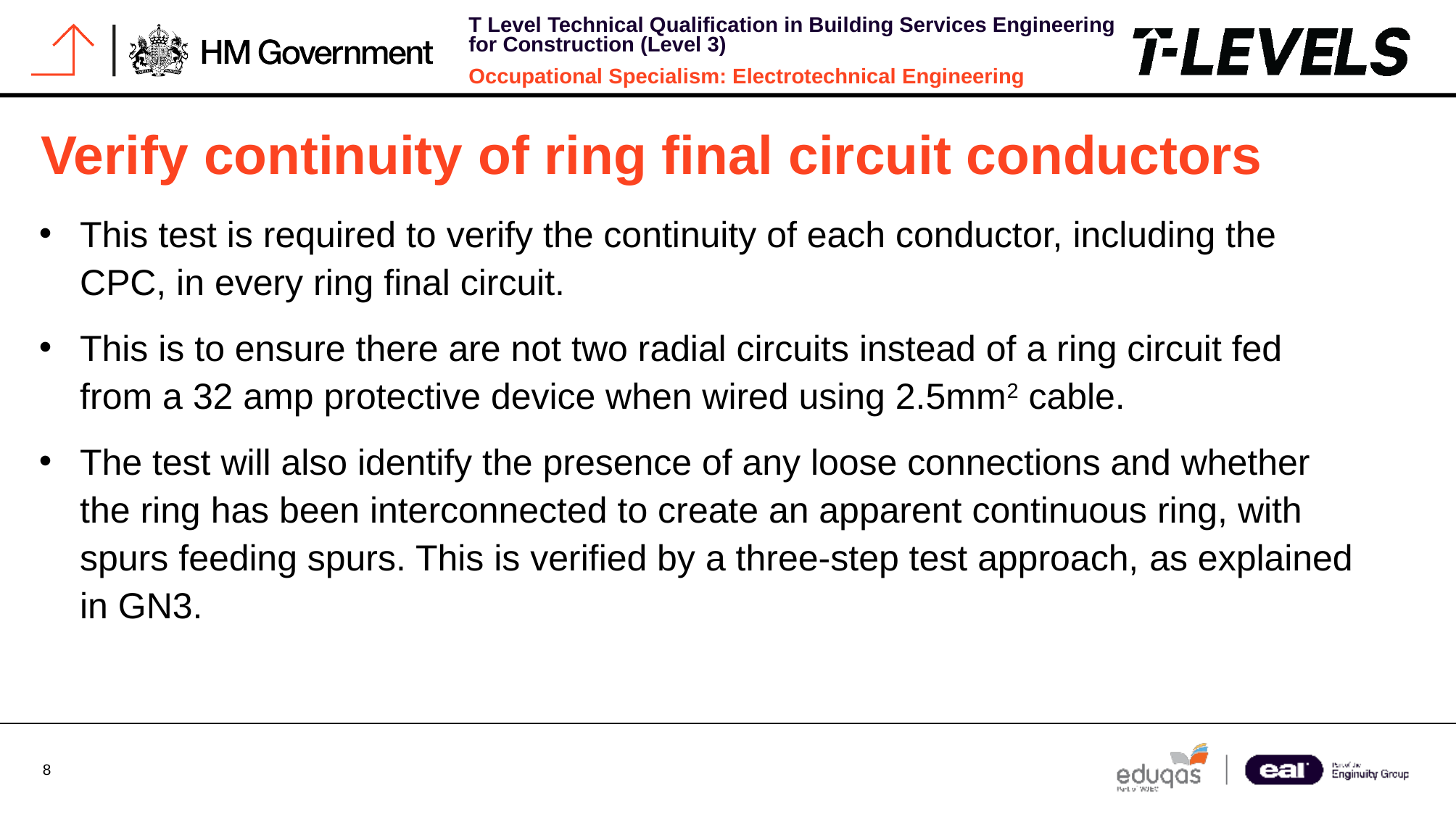

# Verify continuity of ring final circuit conductors
This test is required to verify the continuity of each conductor, including the CPC, in every ring final circuit.
This is to ensure there are not two radial circuits instead of a ring circuit fed from a 32 amp protective device when wired using 2.5mm2 cable.
The test will also identify the presence of any loose connections and whether the ring has been interconnected to create an apparent continuous ring, with spurs feeding spurs. This is verified by a three-step test approach, as explained in GN3.